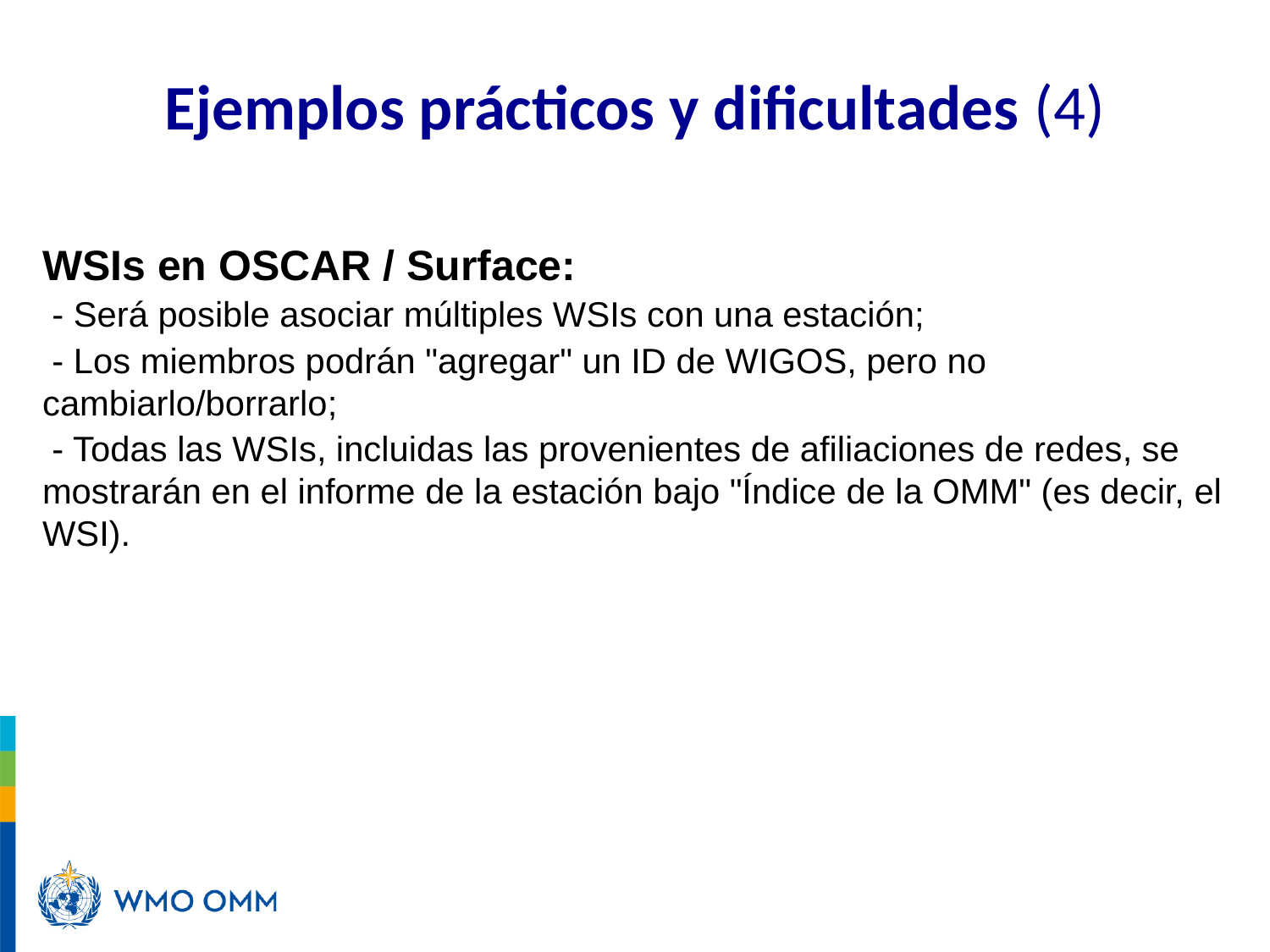

# Ejemplos prácticos y dificultades (4)

WSIs en OSCAR / Surface:
 - Será posible asociar múltiples WSIs con una estación;
 - Los miembros podrán "agregar" un ID de WIGOS, pero no cambiarlo/borrarlo;
 - Todas las WSIs, incluidas las provenientes de afiliaciones de redes, se mostrarán en el informe de la estación bajo "Índice de la OMM" (es decir, el WSI).